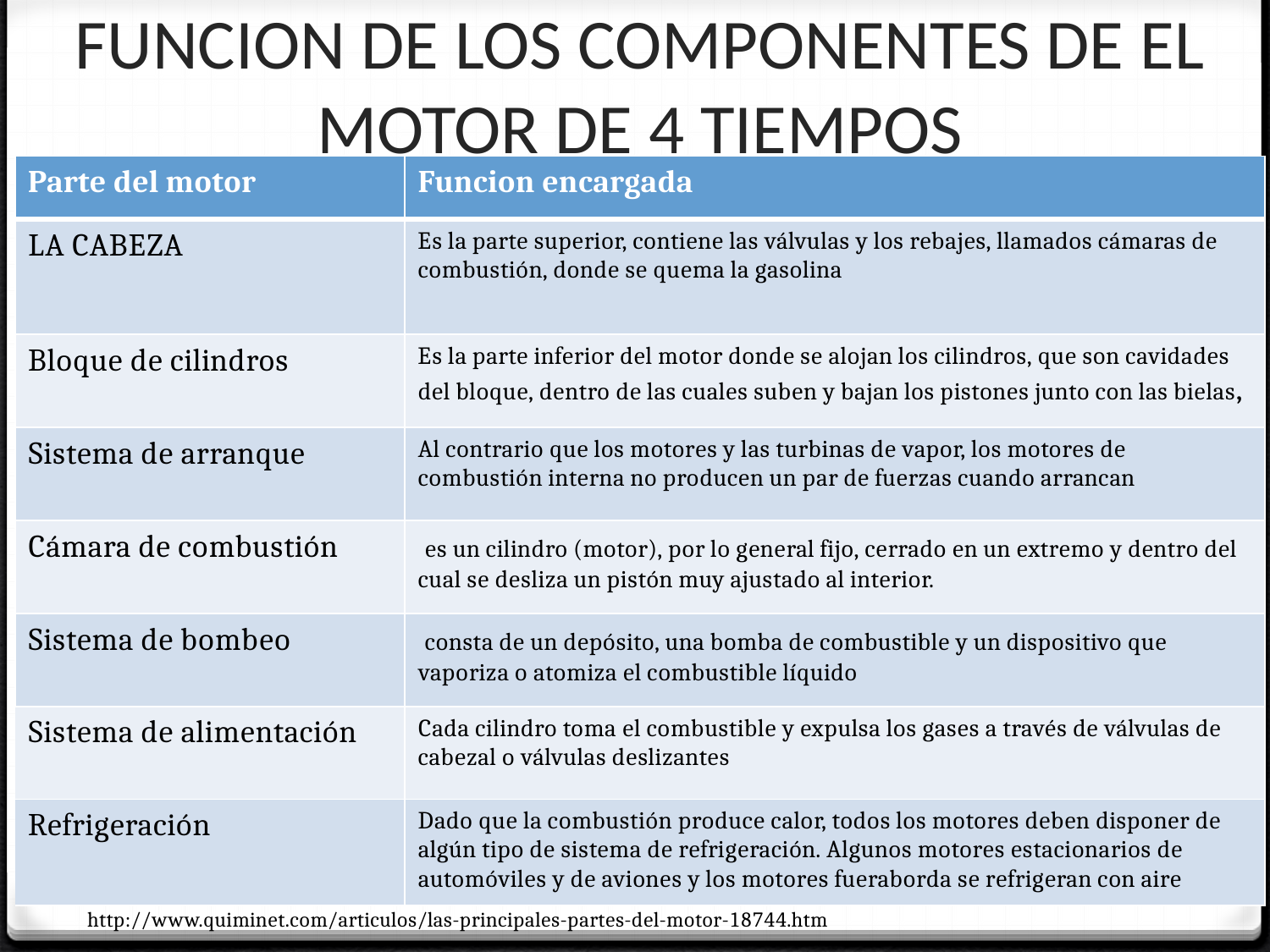

# FUNCION DE LOS COMPONENTES DE EL MOTOR DE 4 TIEMPOS
| Parte del motor | Funcion encargada |
| --- | --- |
| LA CABEZA | Es la parte superior, contiene las válvulas y los rebajes, llamados cámaras de combustión, donde se quema la gasolina |
| Bloque de cilindros | Es la parte inferior del motor donde se alojan los cilindros, que son cavidades del bloque, dentro de las cuales suben y bajan los pistones junto con las bielas, |
| Sistema de arranque | Al contrario que los motores y las turbinas de vapor, los motores de combustión interna no producen un par de fuerzas cuando arrancan |
| Cámara de combustión | es un cilindro (motor), por lo general fijo, cerrado en un extremo y dentro del cual se desliza un pistón muy ajustado al interior. |
| Sistema de bombeo | consta de un depósito, una bomba de combustible y un dispositivo que vaporiza o atomiza el combustible líquido |
| Sistema de alimentación | Cada cilindro toma el combustible y expulsa los gases a través de válvulas de cabezal o válvulas deslizantes |
| Refrigeración | Dado que la combustión produce calor, todos los motores deben disponer de algún tipo de sistema de refrigeración. Algunos motores estacionarios de automóviles y de aviones y los motores fueraborda se refrigeran con aire |
http://www.quiminet.com/articulos/las-principales-partes-del-motor-18744.htm